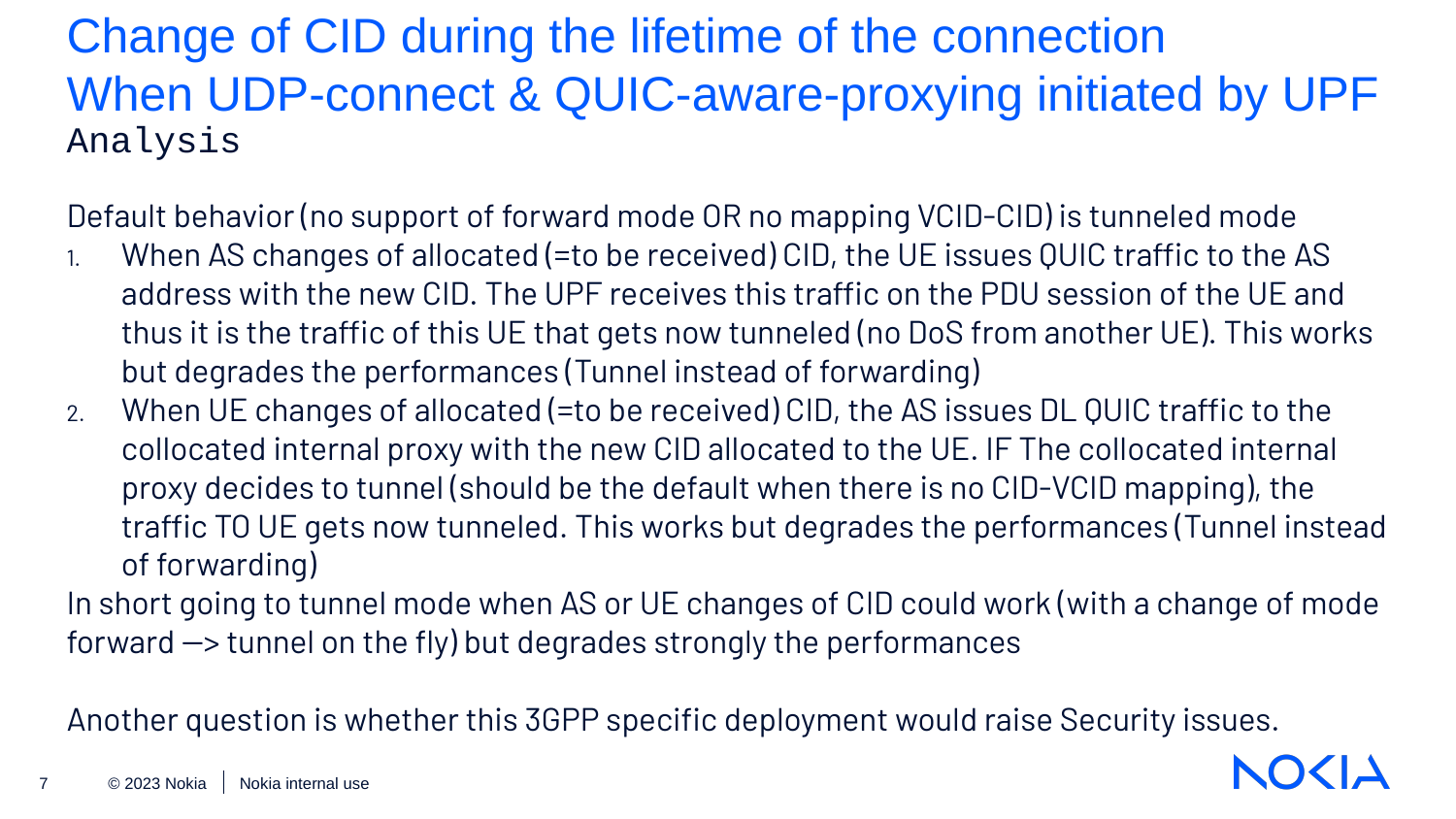

Change of CID during the lifetime of the connection
When UDP-connect & QUIC-aware-proxying initiated by UPF
Analysis
Default behavior (no support of forward mode OR no mapping VCID-CID) is tunneled mode
When AS changes of allocated (=to be received) CID, the UE issues QUIC traffic to the AS address with the new CID. The UPF receives this traffic on the PDU session of the UE and thus it is the traffic of this UE that gets now tunneled (no DoS from another UE). This works but degrades the performances (Tunnel instead of forwarding)
When UE changes of allocated (=to be received) CID, the AS issues DL QUIC traffic to the collocated internal proxy with the new CID allocated to the UE. IF The collocated internal proxy decides to tunnel (should be the default when there is no CID-VCID mapping), the traffic TO UE gets now tunneled. This works but degrades the performances (Tunnel instead of forwarding)
In short going to tunnel mode when AS or UE changes of CID could work (with a change of mode forward --> tunnel on the fly) but degrades strongly the performances

Another question is whether this 3GPP specific deployment would raise Security issues.

Nokia internal use